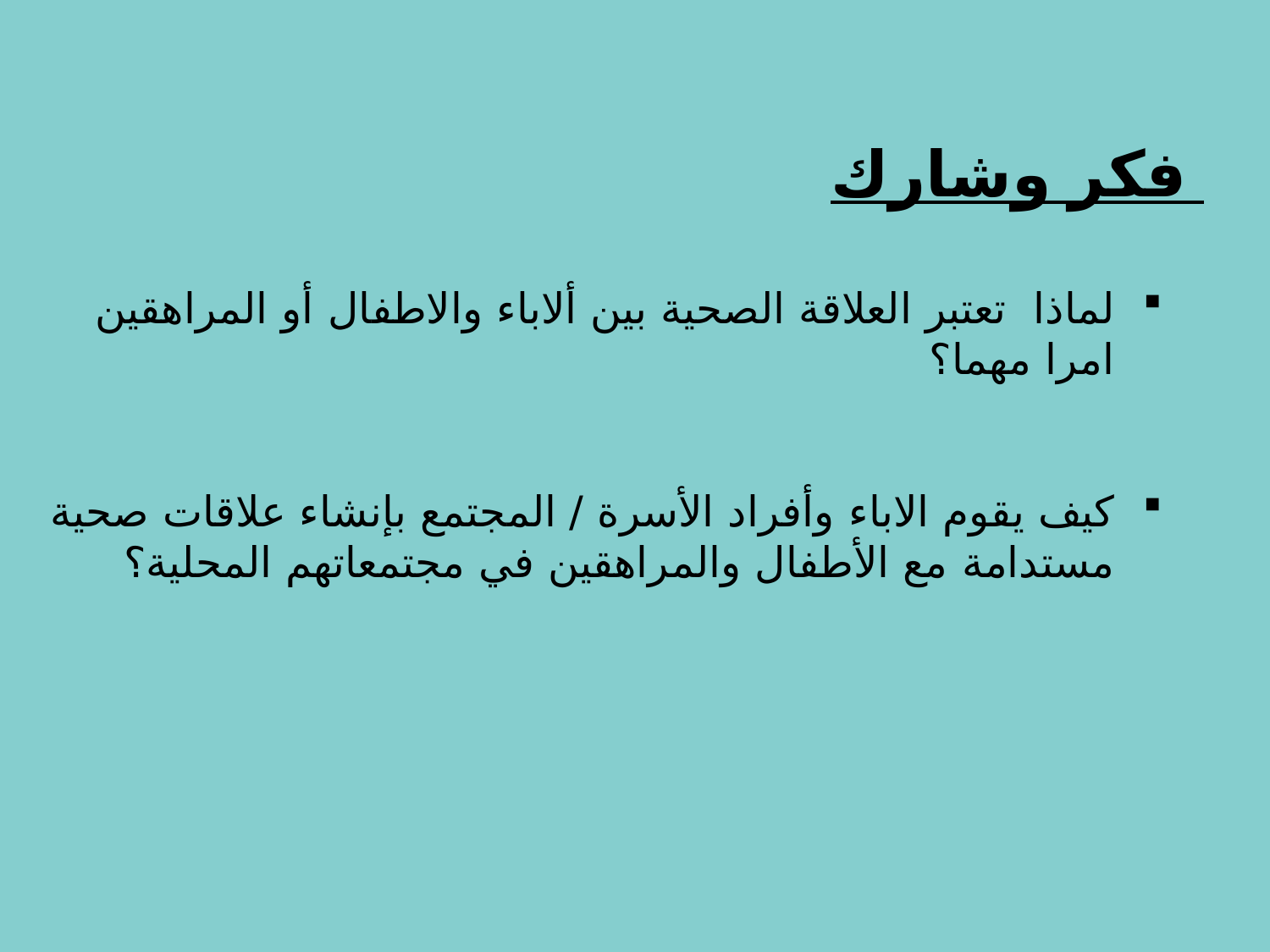

فكر وشارك
لماذا  تعتبر العلاقة الصحية بين ألاباء والاطفال أو المراهقين امرا مهما؟

كيف يقوم الاباء وأفراد الأسرة / المجتمع بإنشاء علاقات صحية مستدامة مع الأطفال والمراهقين في مجتمعاتهم المحلية؟